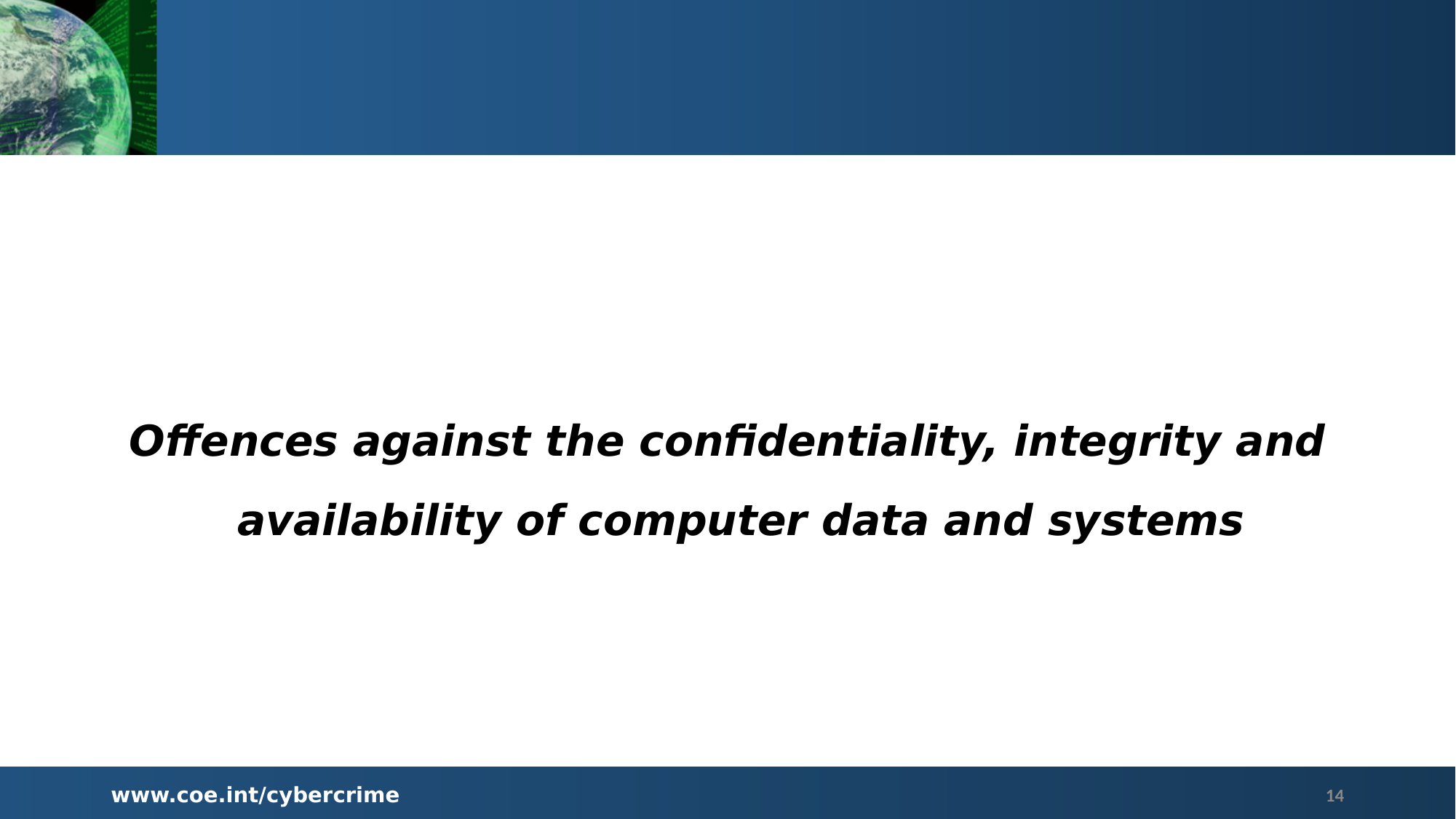

Offences against the confidentiality, integrity and availability of computer data and systems

www.coe.int/cybercrime
14